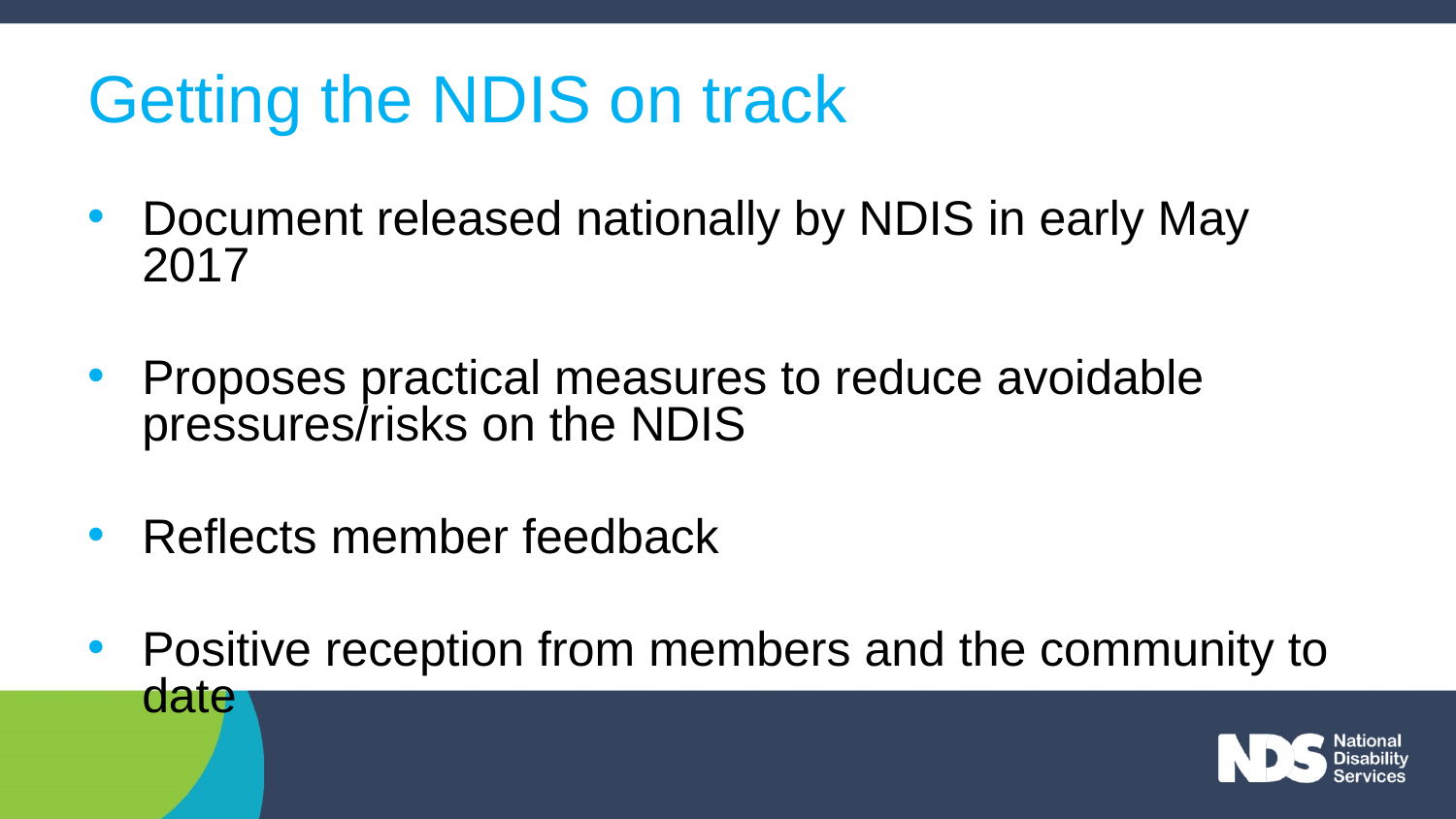

# Getting the NDIS on track
Document released nationally by NDIS in early May 2017

Proposes practical measures to reduce avoidable pressures/risks on the NDIS

Reflects member feedback

Positive reception from members and the community to date